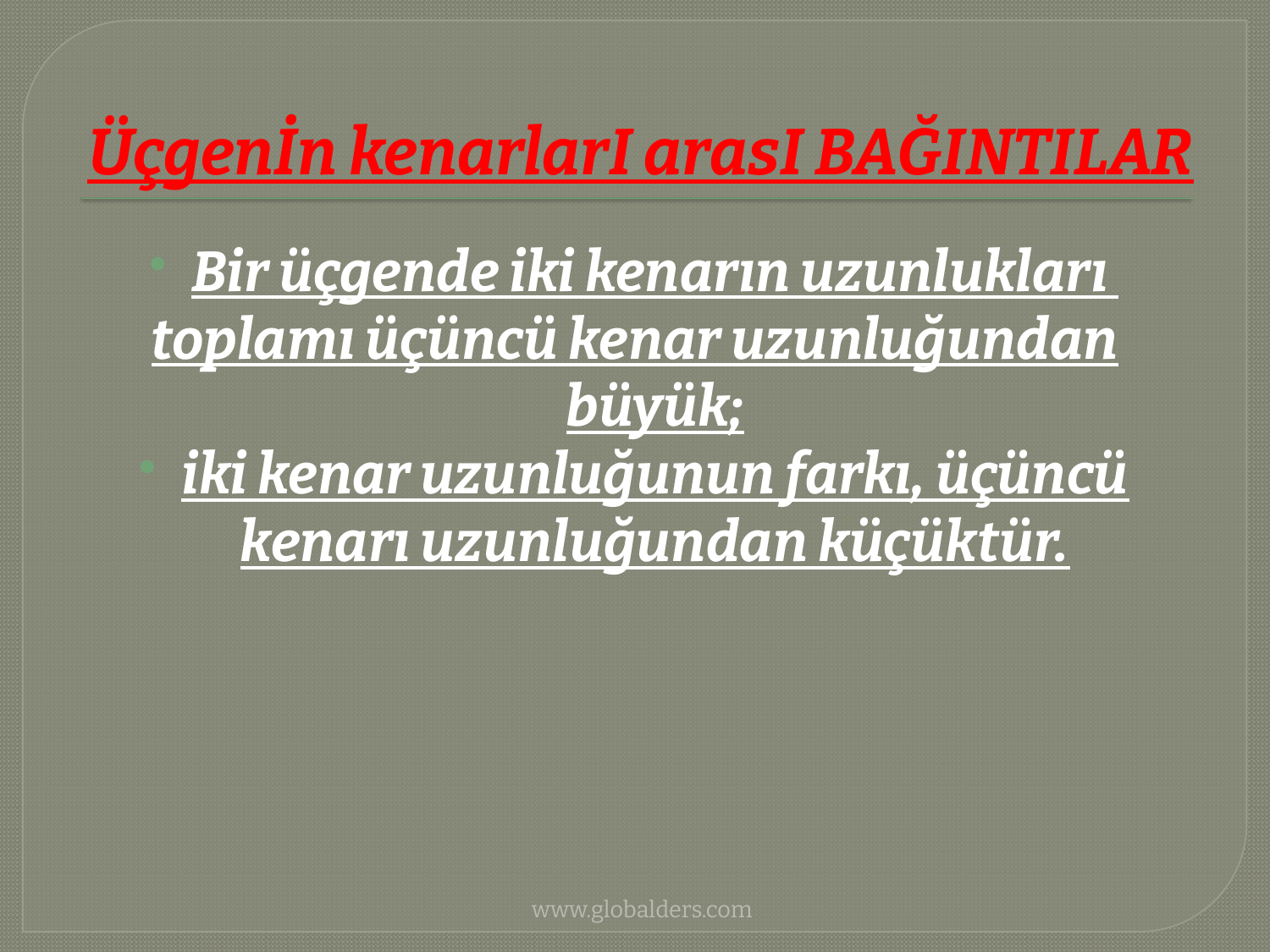

# Üçgenİn kenarlarI arasI BAĞINTILAR
Bir üçgende iki kenarın uzunlukları
toplamı üçüncü kenar uzunluğundan büyük;
iki kenar uzunluğunun farkı, üçüncü kenarı uzunluğundan küçüktür.

www.globalders.com